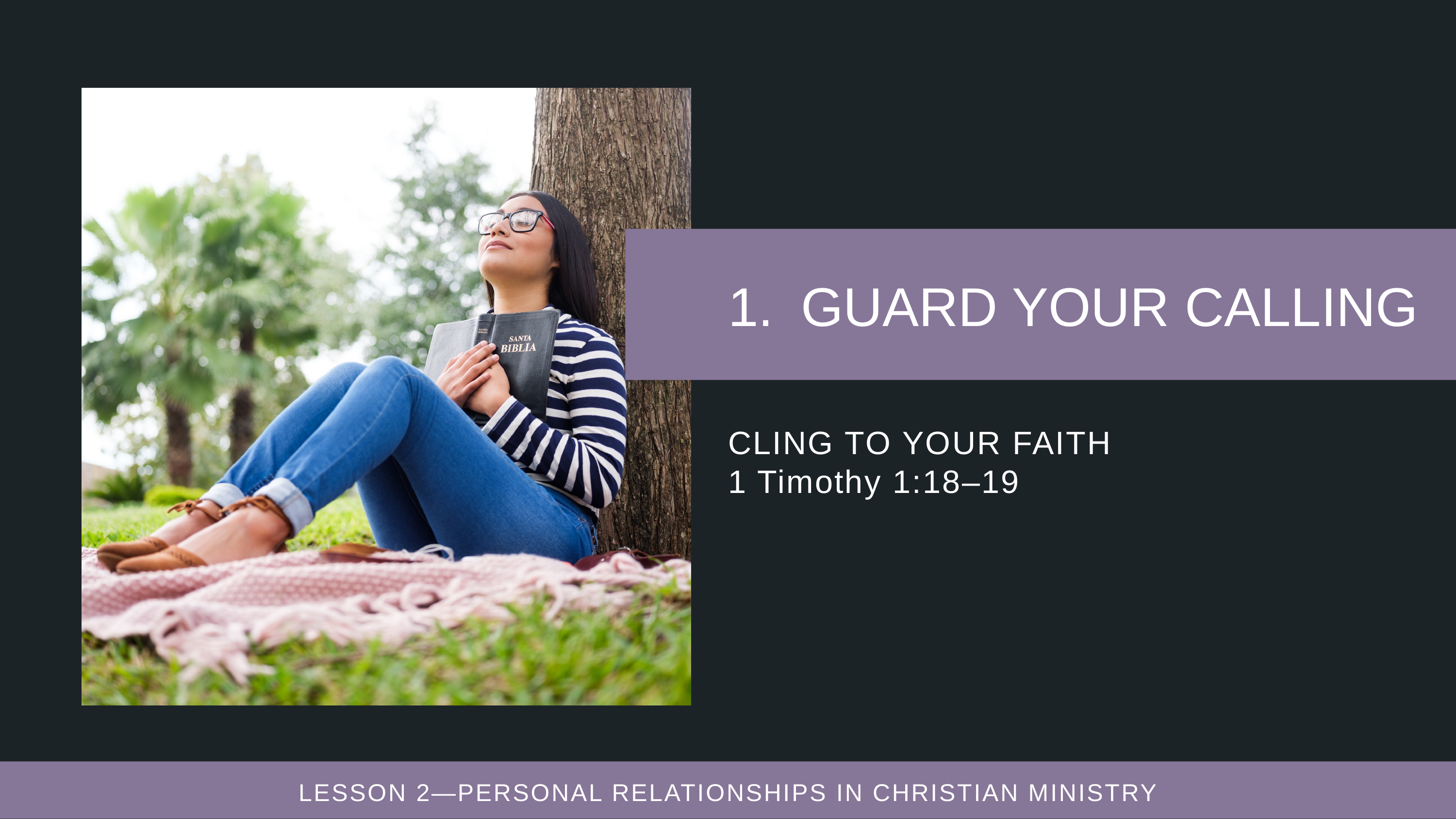

CLING TO YOUR FAITH
1 Timothy 1:18–19